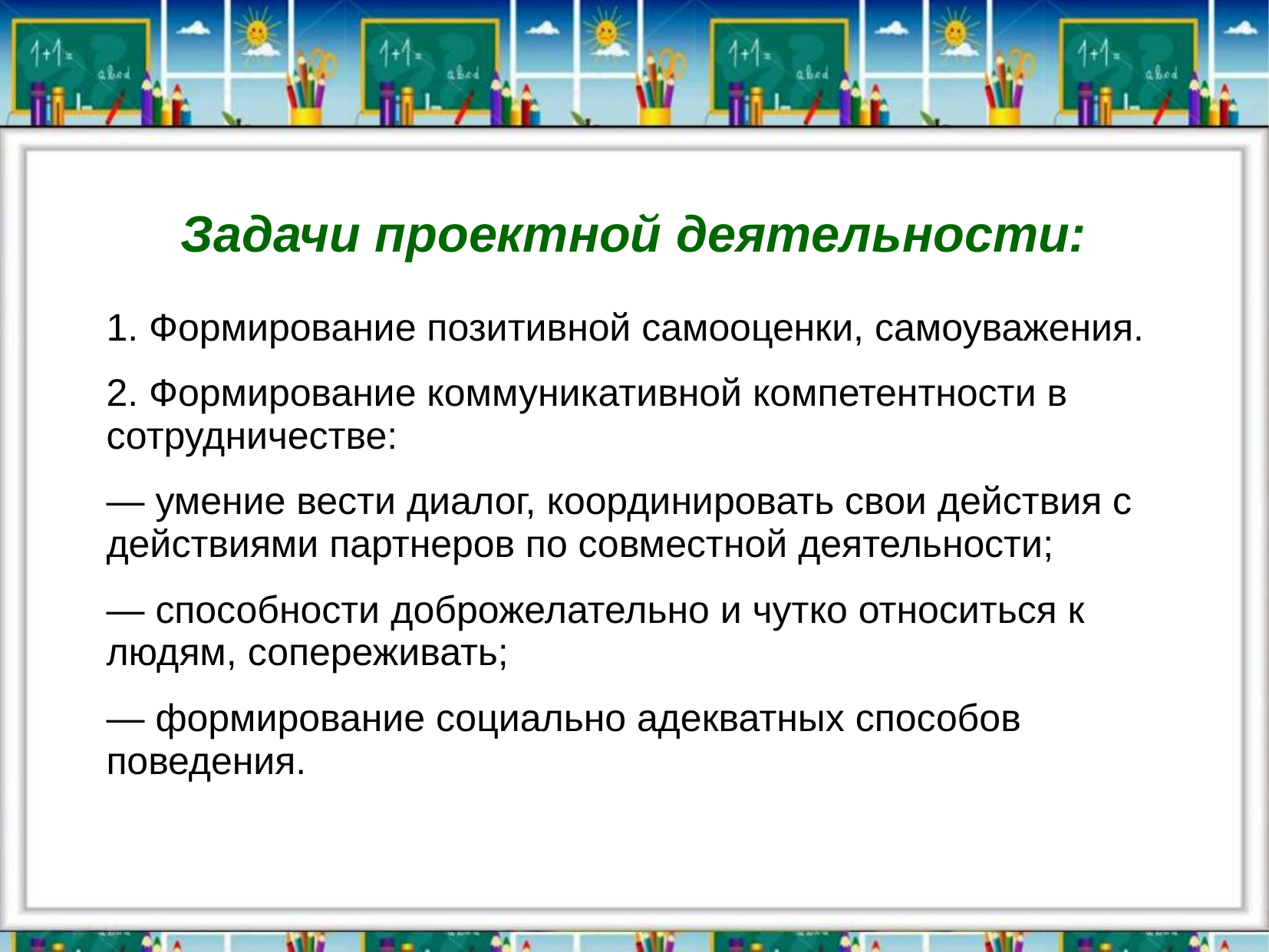

# Задачи проектной деятельности:

1. Формирование позитивной самооценки, самоуважения.
2. Формирование коммуникативной компетентности в сотрудничестве:
— умение вести диалог, координировать свои действия с действиями партнеров по совместной деятельности;
— способности доброжелательно и чутко относиться к людям, сопереживать;
— формирование социально адекватных способов поведения.